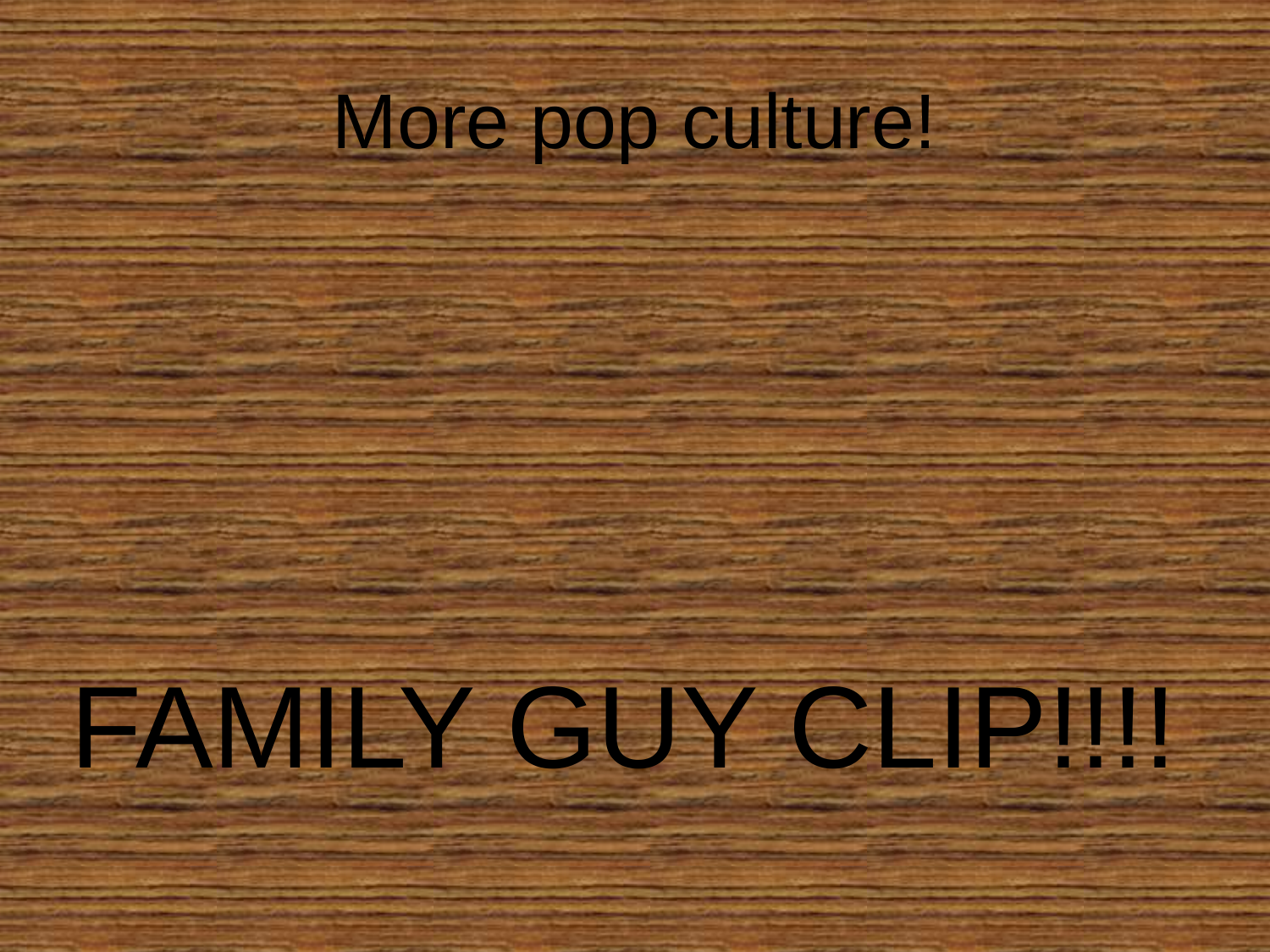

# More pop culture!
FAMILY GUY CLIP!!!!